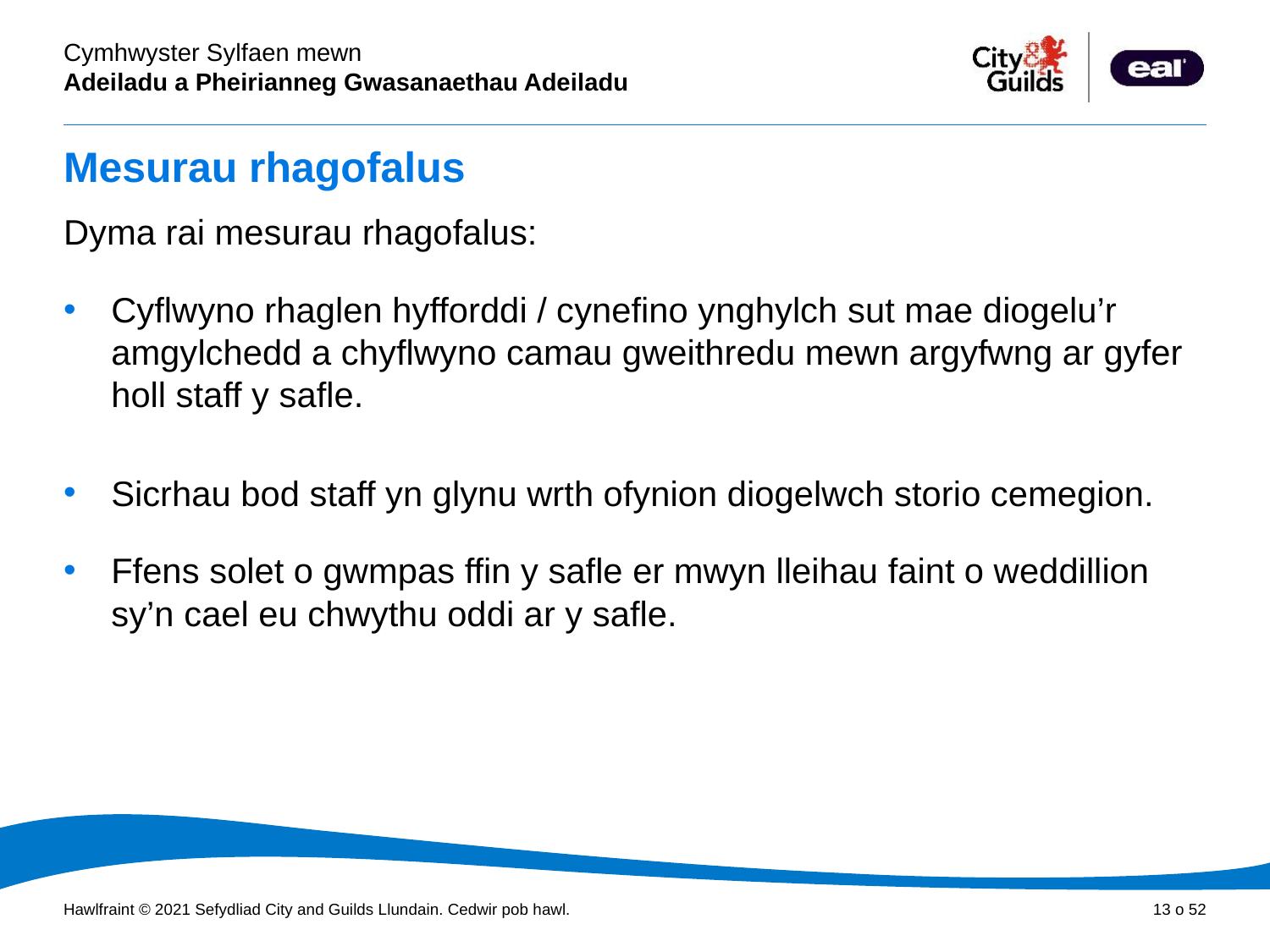

# Mesurau rhagofalus
Dyma rai mesurau rhagofalus:
Cyflwyno rhaglen hyfforddi / cynefino ynghylch sut mae diogelu’r amgylchedd a chyflwyno camau gweithredu mewn argyfwng ar gyfer holl staff y safle.
Sicrhau bod staff yn glynu wrth ofynion diogelwch storio cemegion.
Ffens solet o gwmpas ffin y safle er mwyn lleihau faint o weddillion sy’n cael eu chwythu oddi ar y safle.